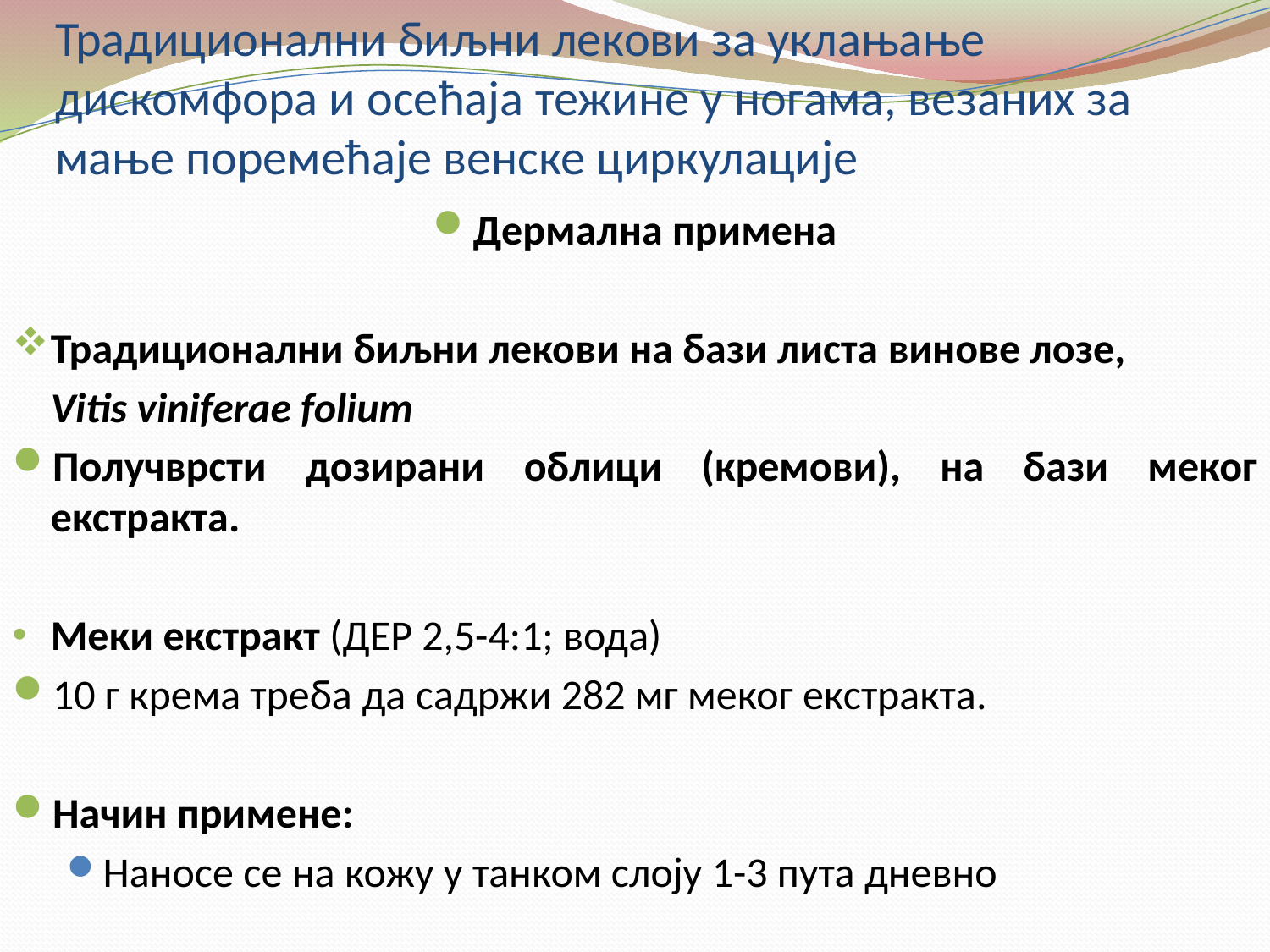

# Традиционални биљни лекови за уклањање дискомфора и осећаја тежине у ногама, везаних за мање поремећаје венске циркулације
Дермална примена

Традиционални биљни лекови на бази листа винове лозе,
    Vitis viniferae folium
Получврсти дозирани облици (кремови), на бази меког екстракта.

Меки екстракт (ДЕР 2,5-4:1; вода)
10 г крема треба да садржи 282 мг меког екстракта.

Начин примене:
Наносе се на кожу у танком слоју 1-3 пута дневно